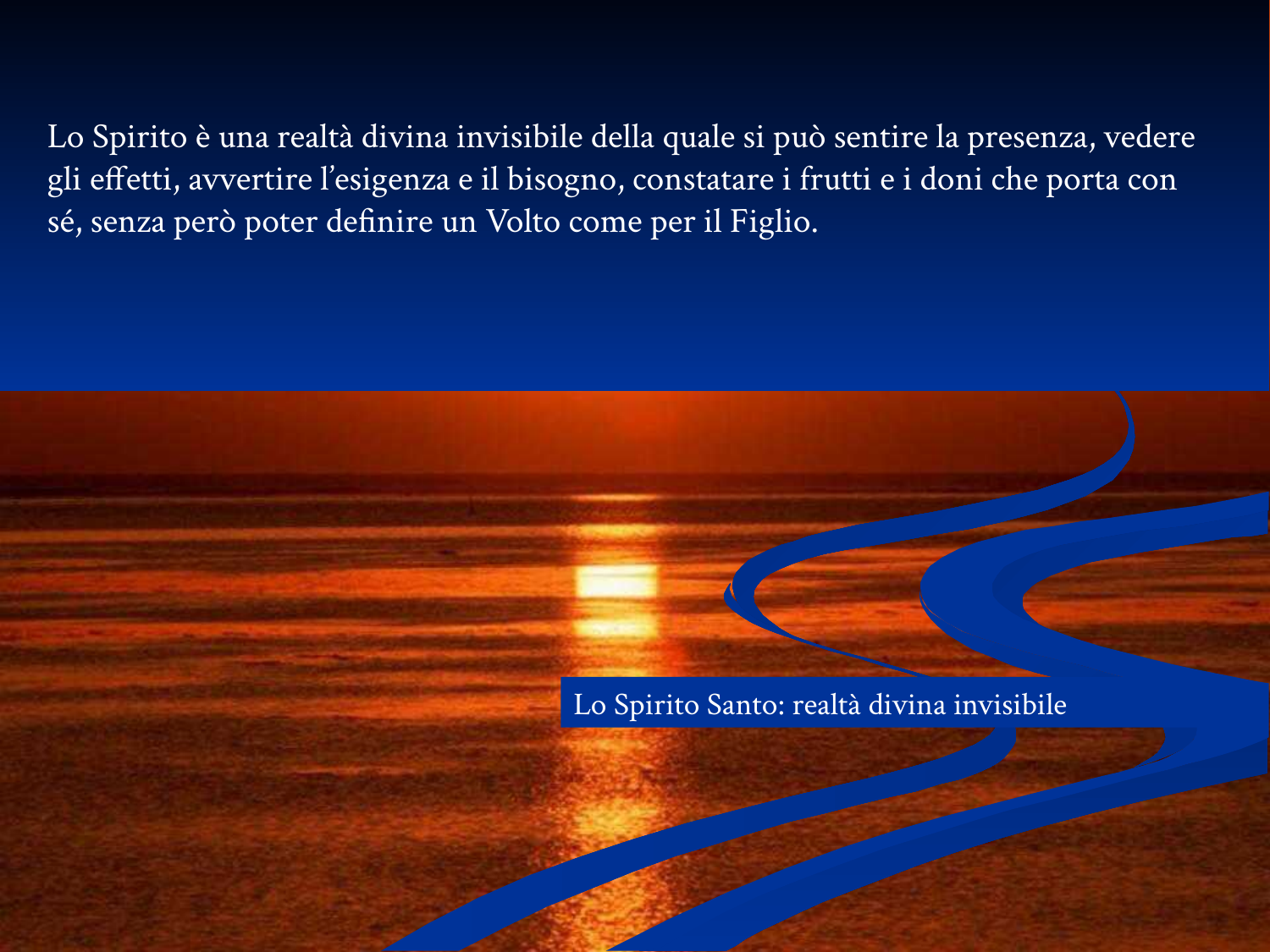

Lo Spirito è una realtà divina invisibile della quale si può sentire la presenza, vedere gli effetti, avvertire l’esigenza e il bisogno, constatare i frutti e i doni che porta con sé, senza però poter definire un Volto come per il Figlio.
Lo Spirito Santo: realtà divina invisibile